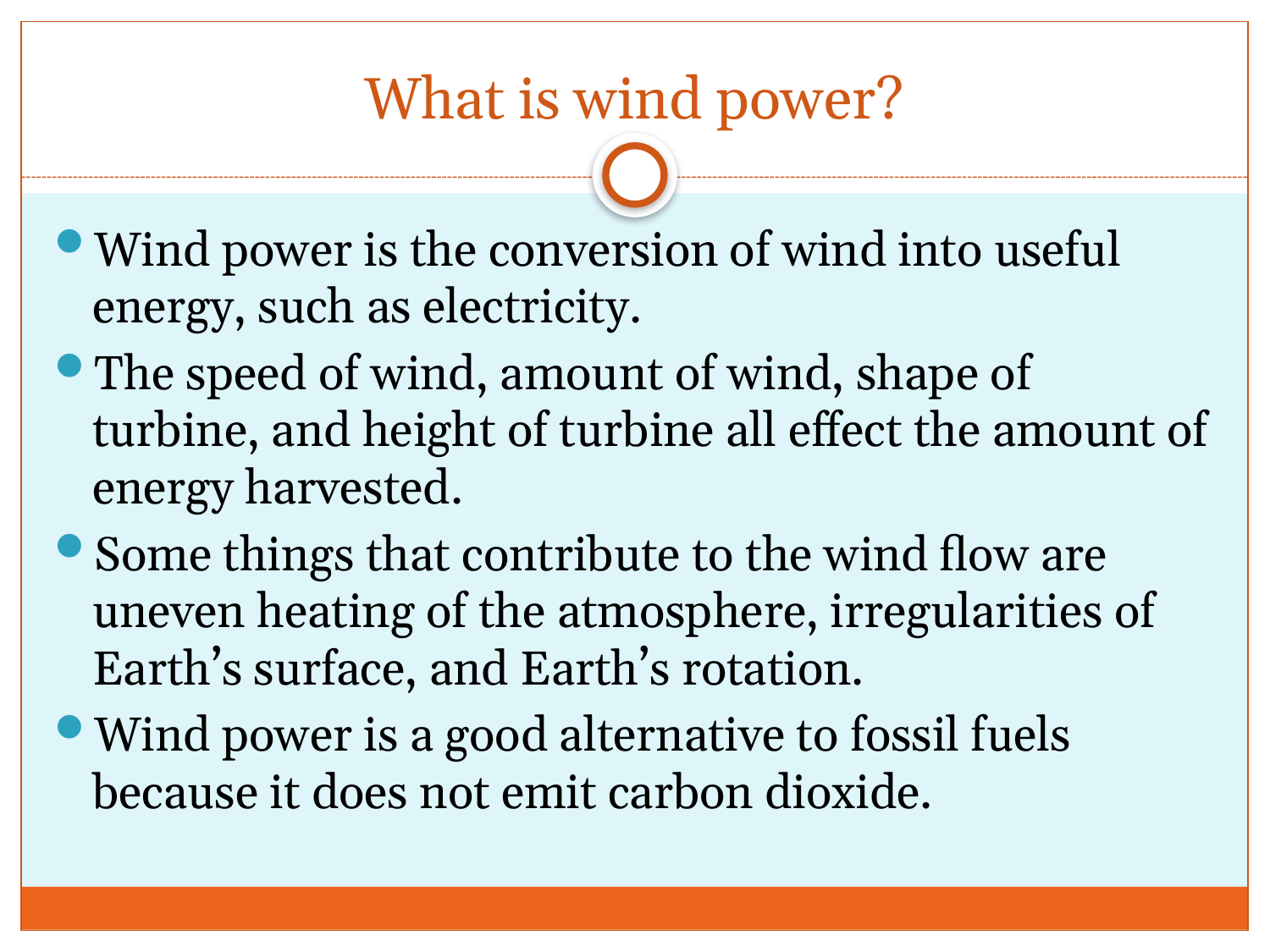

# What is wind power?
Wind power is the conversion of wind into useful energy, such as electricity.
The speed of wind, amount of wind, shape of turbine, and height of turbine all effect the amount of energy harvested.
Some things that contribute to the wind flow are uneven heating of the atmosphere, irregularities of Earth’s surface, and Earth’s rotation.
Wind power is a good alternative to fossil fuels because it does not emit carbon dioxide.